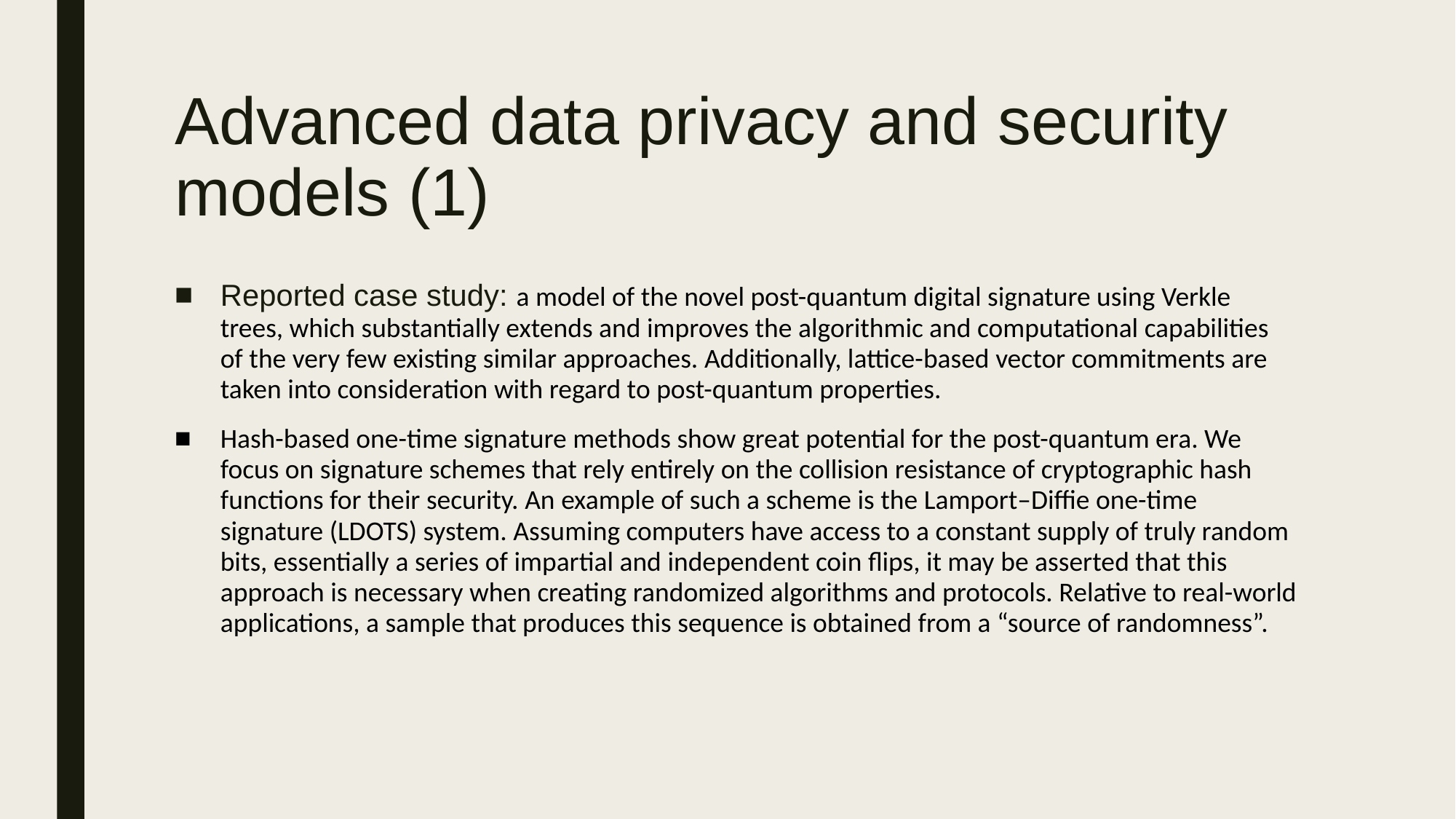

# Advanced data privacy and security models (1)
Reported case study: a model of the novel post-quantum digital signature using Verkle trees, which substantially extends and improves the algorithmic and computational capabilities of the very few existing similar approaches. Additionally, lattice-based vector commitments are taken into consideration with regard to post-quantum properties.
Hash-based one-time signature methods show great potential for the post-quantum era. We focus on signature schemes that rely entirely on the collision resistance of cryptographic hash functions for their security. An example of such a scheme is the Lamport–Diffie one-time signature (LDOTS) system. Assuming computers have access to a constant supply of truly random bits, essentially a series of impartial and independent coin flips, it may be asserted that this approach is necessary when creating randomized algorithms and protocols. Relative to real-world applications, a sample that produces this sequence is obtained from a “source of randomness”.